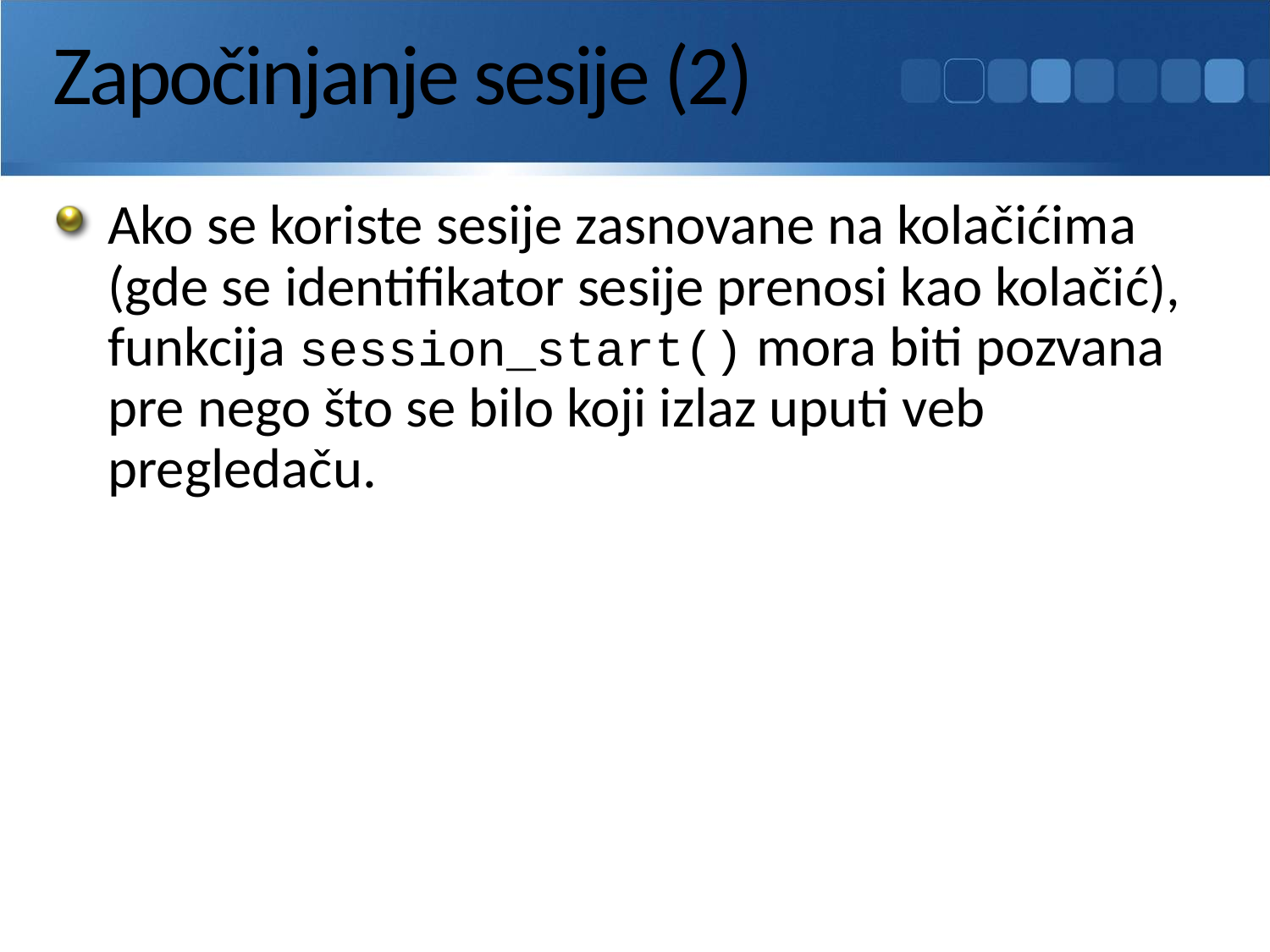

# Započinjanje sesije (2)
Ako se koriste sesije zasnovane na kolačićima (gde se identifikator sesije prenosi kao kolačić), funkcija session_start() mora biti pozvana pre nego što se bilo koji izlaz uputi veb pregledaču.